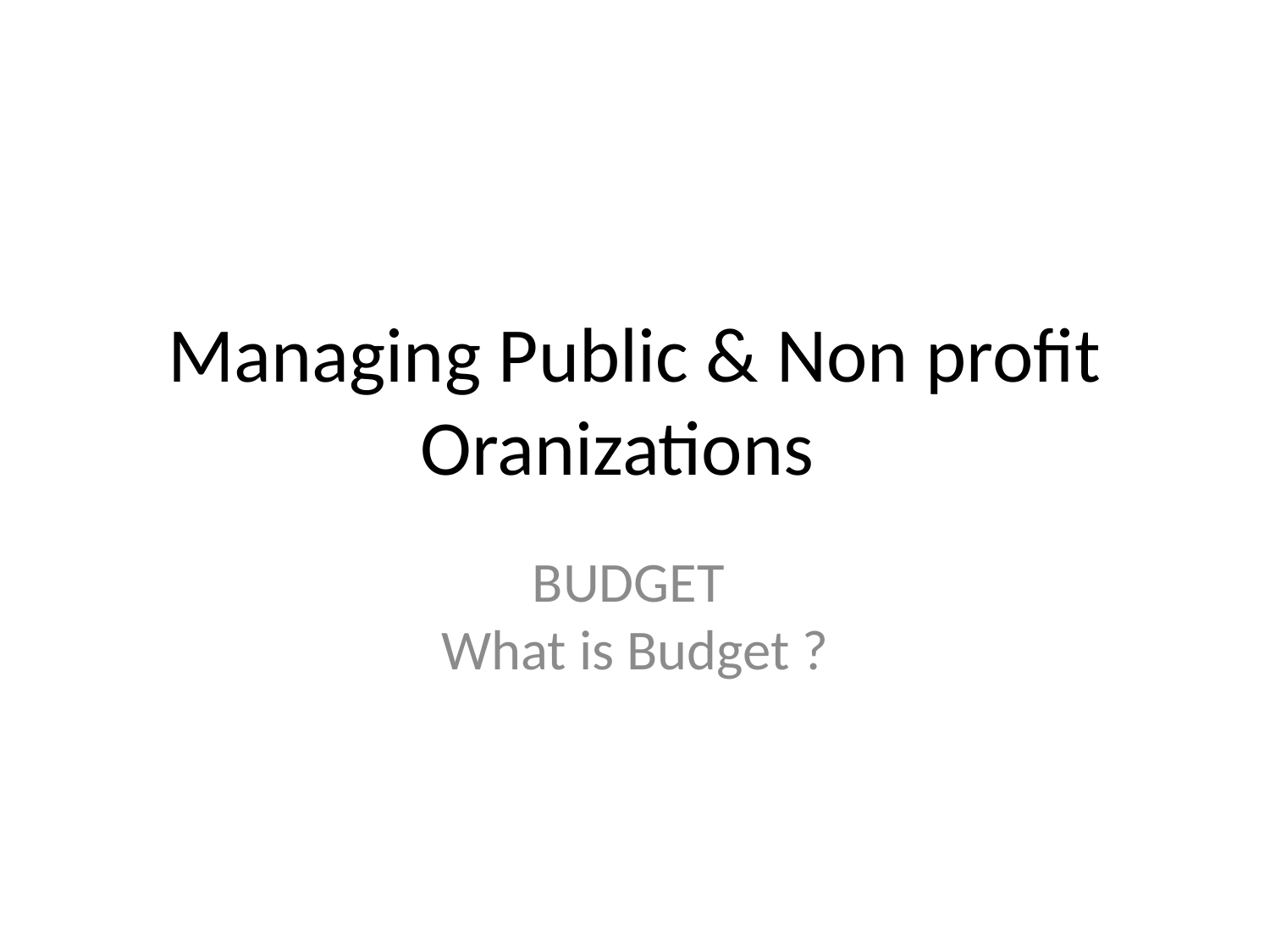

# Managing Public & Non profit Oranizations
BUDGET
What is Budget ?